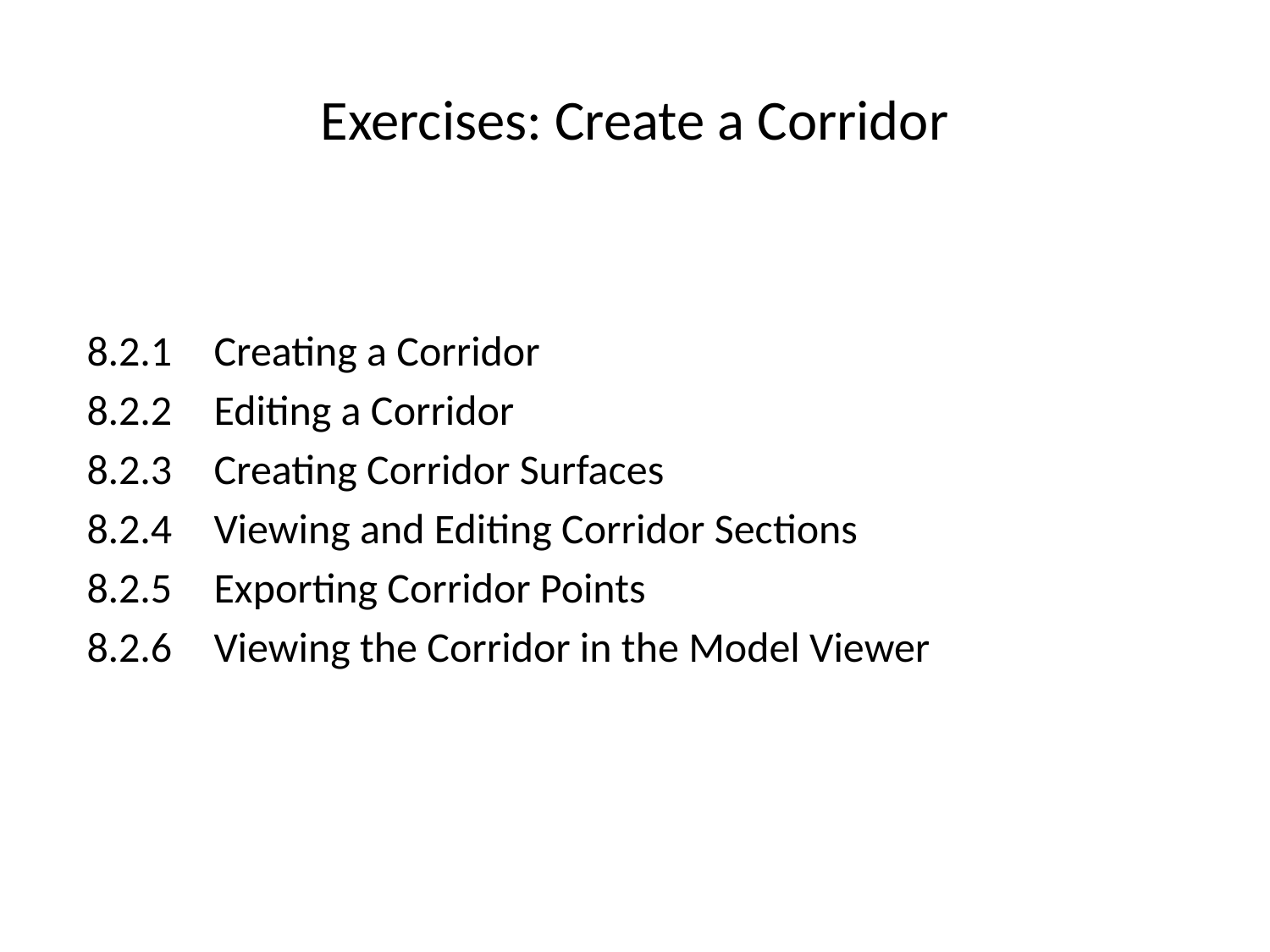

# Exercises: Create a Corridor
8.2.1	Creating a Corridor
8.2.2	Editing a Corridor
8.2.3	Creating Corridor Surfaces
8.2.4	Viewing and Editing Corridor Sections
8.2.5	Exporting Corridor Points
8.2.6	Viewing the Corridor in the Model Viewer